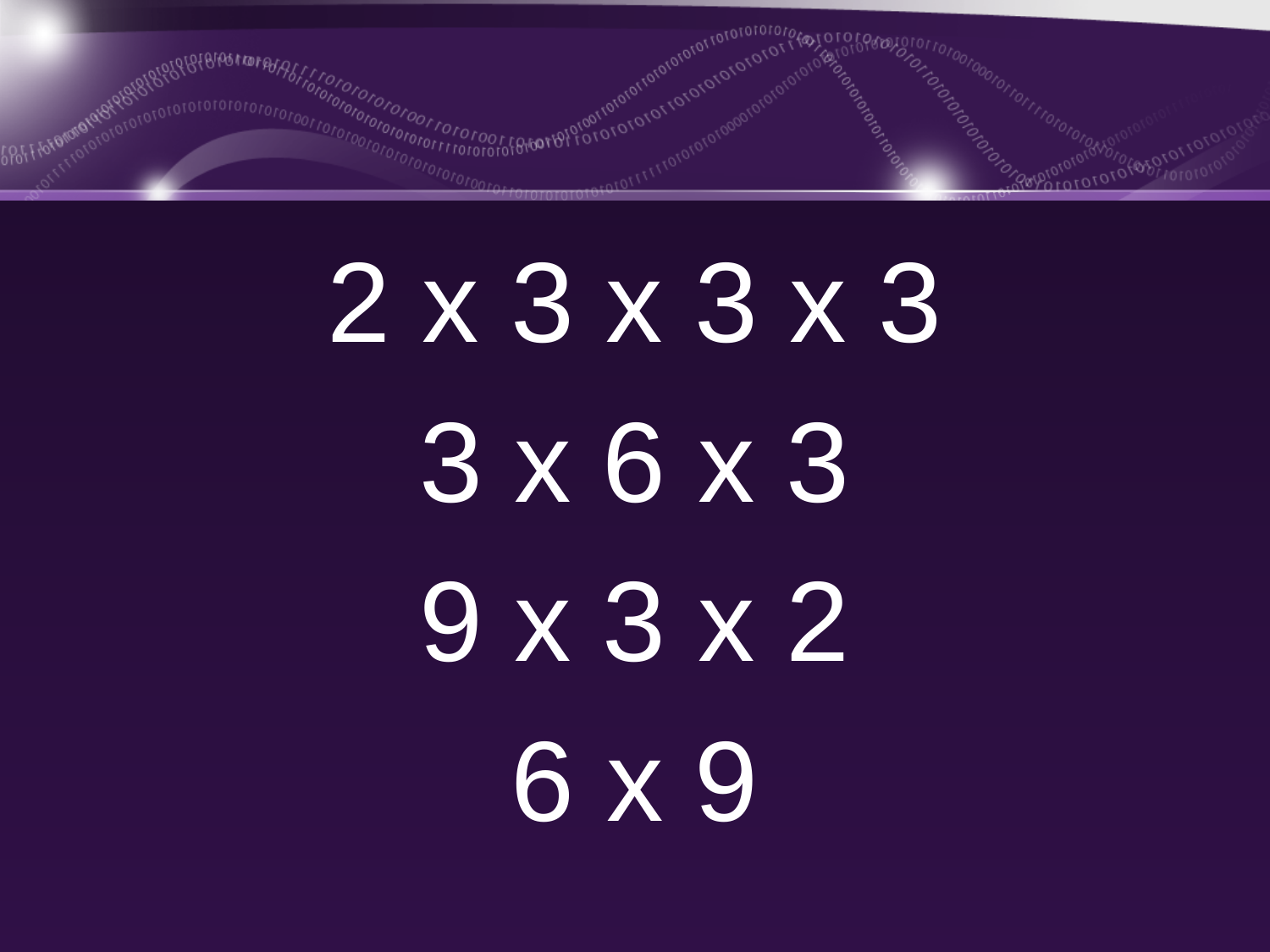

2 x 3 x 3 x 3
3 x 6 x 3
9 x 3 x 2
6 x 9